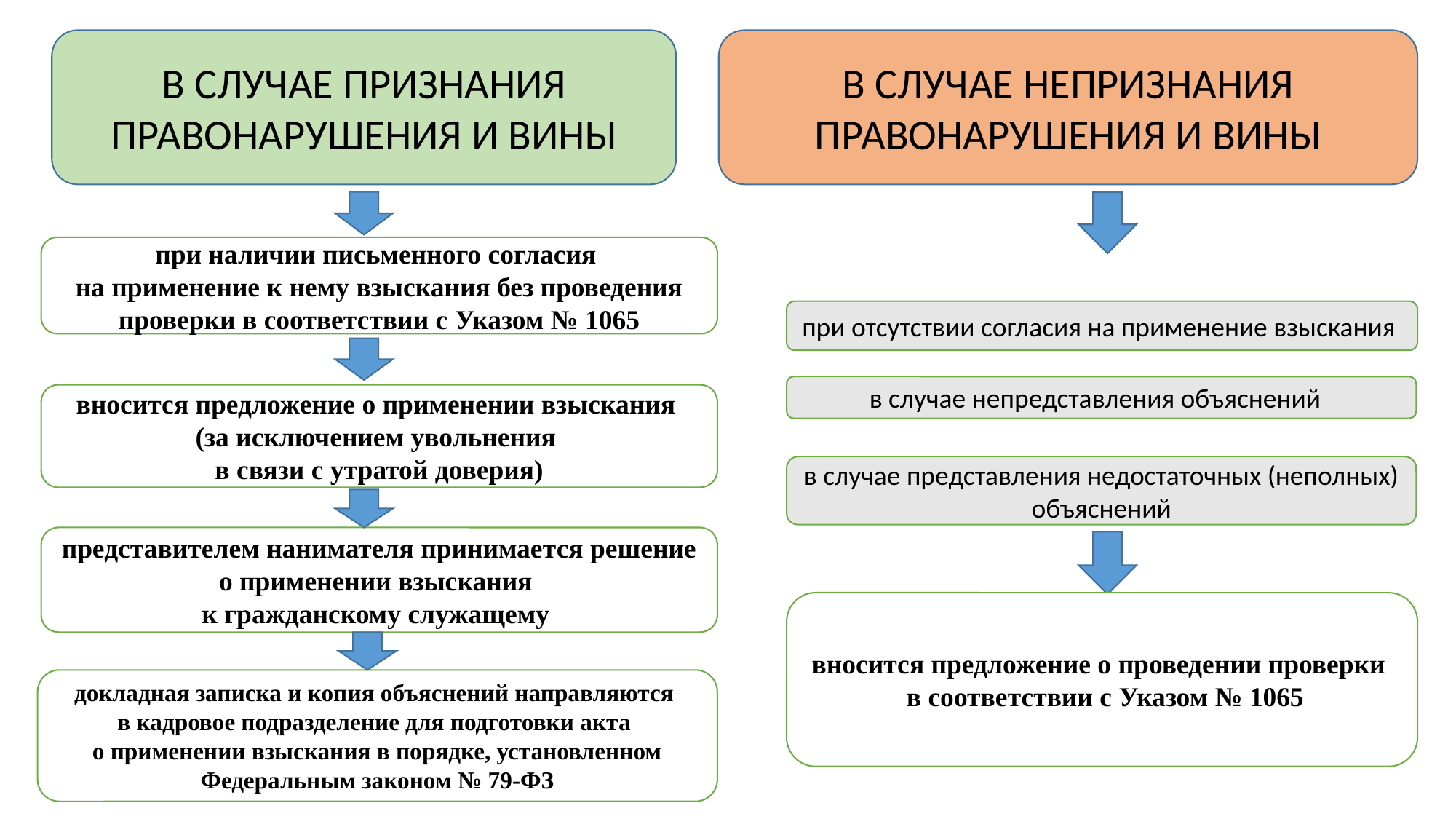

В СЛУЧАЕ ПРИЗНАНИЯ ПРАВОНАРУШЕНИЯ И ВИНЫ
В СЛУЧАЕ НЕПРИЗНАНИЯ ПРАВОНАРУШЕНИЯ И ВИНЫ
#

при наличии письменного согласия
на применение к нему взыскания без проведения проверки в соответствии с Указом № 1065

при отсутствии согласия на применение взыскания

в случае непредставления объяснений
вносится предложение о применении взыскания
(за исключением увольнения
в связи с утратой доверия)
в случае представления недостаточных (неполных) объяснений

представителем нанимателя принимается решение
о применении взыскания
к гражданскому служащему

вносится предложение о проведении проверки
 в соответствии с Указом № 1065

докладная записка и копия объяснений направляются
в кадровое подразделение для подготовки акта
о применении взыскания в порядке, установленном Федеральным законом № 79-ФЗ